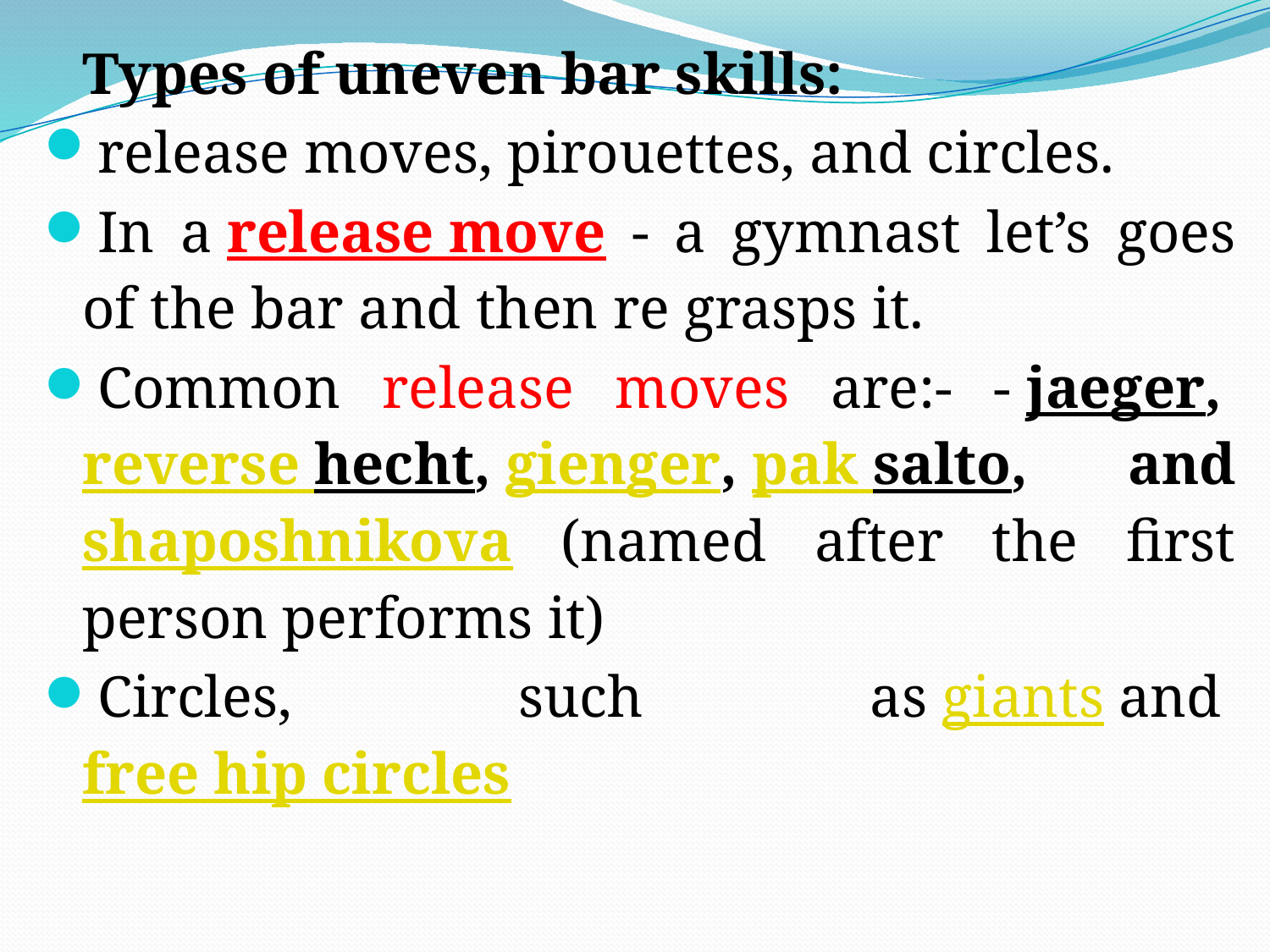

Types of uneven bar skills:
release moves, pirouettes, and circles.
In a release move - a gymnast let’s goes of the bar and then re grasps it.
Common release moves are:- - jaeger, reverse hecht, gienger, pak salto, and shaposhnikova (named after the first person performs it)
Circles, such as giants and free hip circles